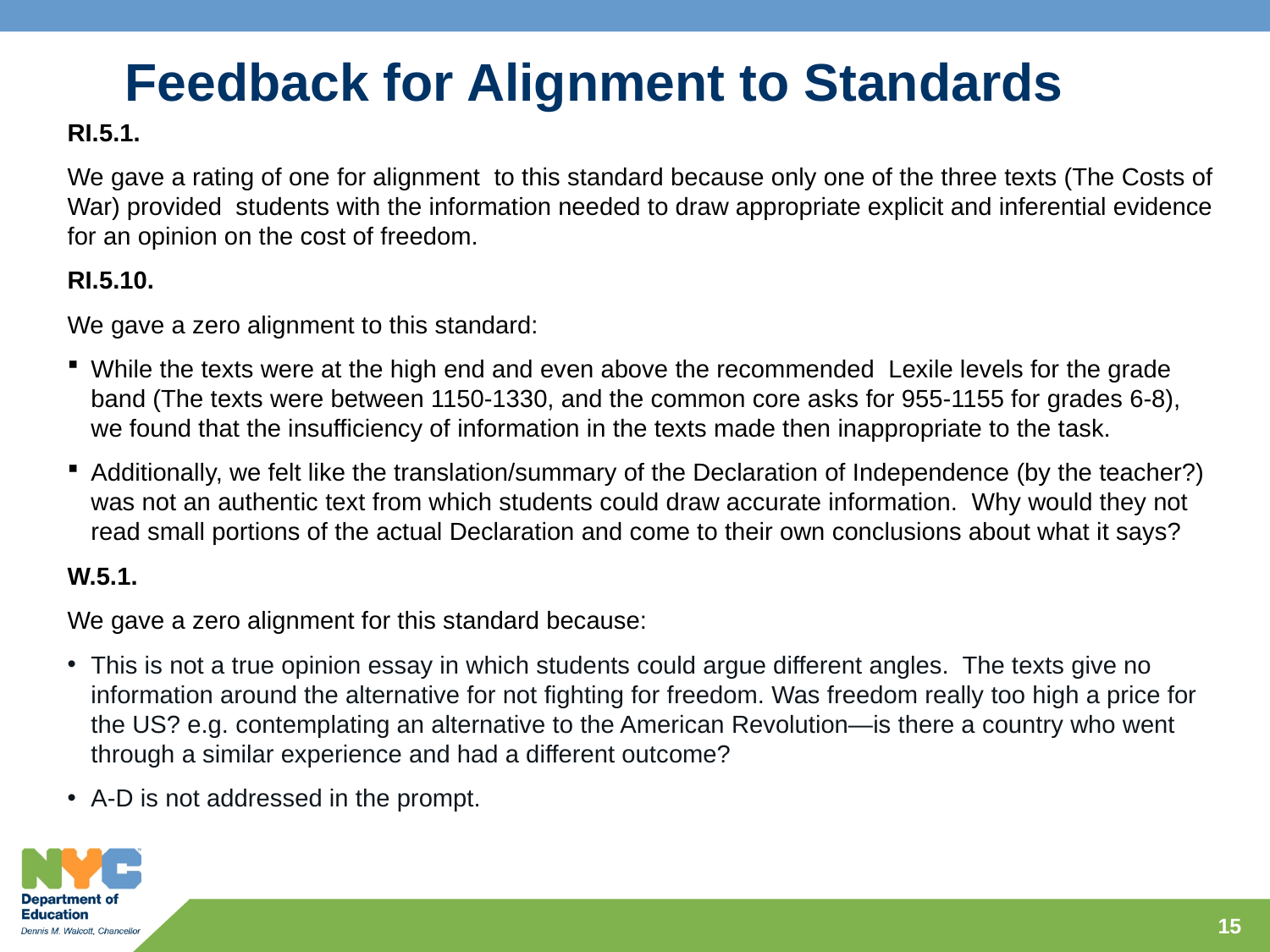

# Feedback for Alignment to Standards
RI.5.1.
We gave a rating of one for alignment  to this standard because only one of the three texts (The Costs of War) provided  students with the information needed to draw appropriate explicit and inferential evidence for an opinion on the cost of freedom.
RI.5.10.
We gave a zero alignment to this standard:
While the texts were at the high end and even above the recommended  Lexile levels for the grade band (The texts were between 1150-1330, and the common core asks for 955-1155 for grades 6-8), we found that the insufficiency of information in the texts made then inappropriate to the task.
Additionally, we felt like the translation/summary of the Declaration of Independence (by the teacher?) was not an authentic text from which students could draw accurate information.  Why would they not read small portions of the actual Declaration and come to their own conclusions about what it says?
W.5.1.
We gave a zero alignment for this standard because:
This is not a true opinion essay in which students could argue different angles.  The texts give no information around the alternative for not fighting for freedom. Was freedom really too high a price for the US? e.g. contemplating an alternative to the American Revolution—is there a country who went through a similar experience and had a different outcome?
A-D is not addressed in the prompt.
15